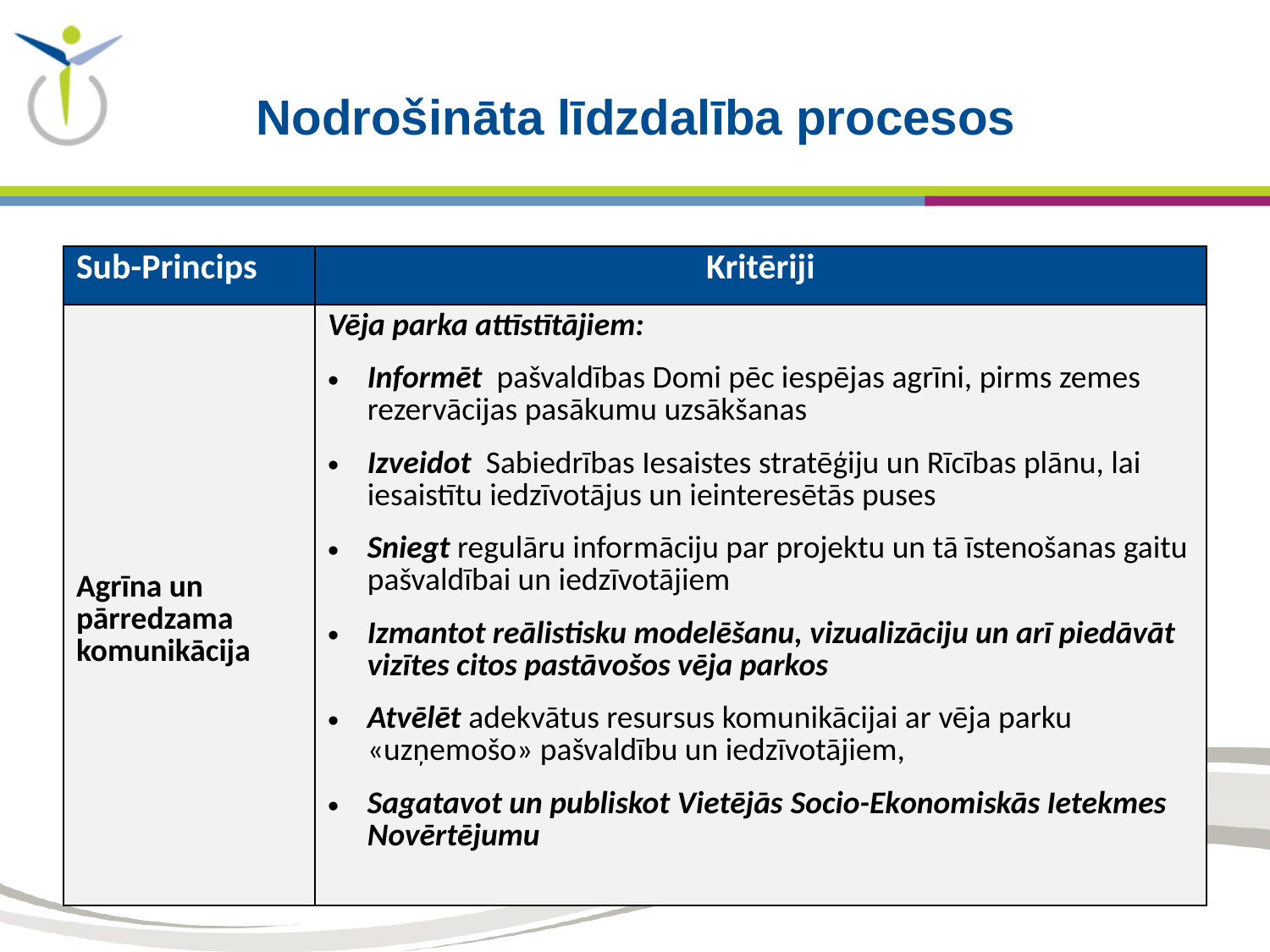

# Nodrošināta līdzdalība procesos
| Sub-Princips | Kritēriji |
| --- | --- |
| Agrīna un pārredzama komunikācija | Vēja parka attīstītājiem: Informēt pašvaldības Domi pēc iespējas agrīni, pirms zemes rezervācijas pasākumu uzsākšanas Izveidot Sabiedrības Iesaistes stratēģiju un Rīcības plānu, lai iesaistītu iedzīvotājus un ieinteresētās puses Sniegt regulāru informāciju par projektu un tā īstenošanas gaitu pašvaldībai un iedzīvotājiem Izmantot reālistisku modelēšanu, vizualizāciju un arī piedāvāt vizītes citos pastāvošos vēja parkos Atvēlēt adekvātus resursus komunikācijai ar vēja parku «uzņemošo» pašvaldību un iedzīvotājiem, Sagatavot un publiskot Vietējās Socio-Ekonomiskās Ietekmes Novērtējumu |